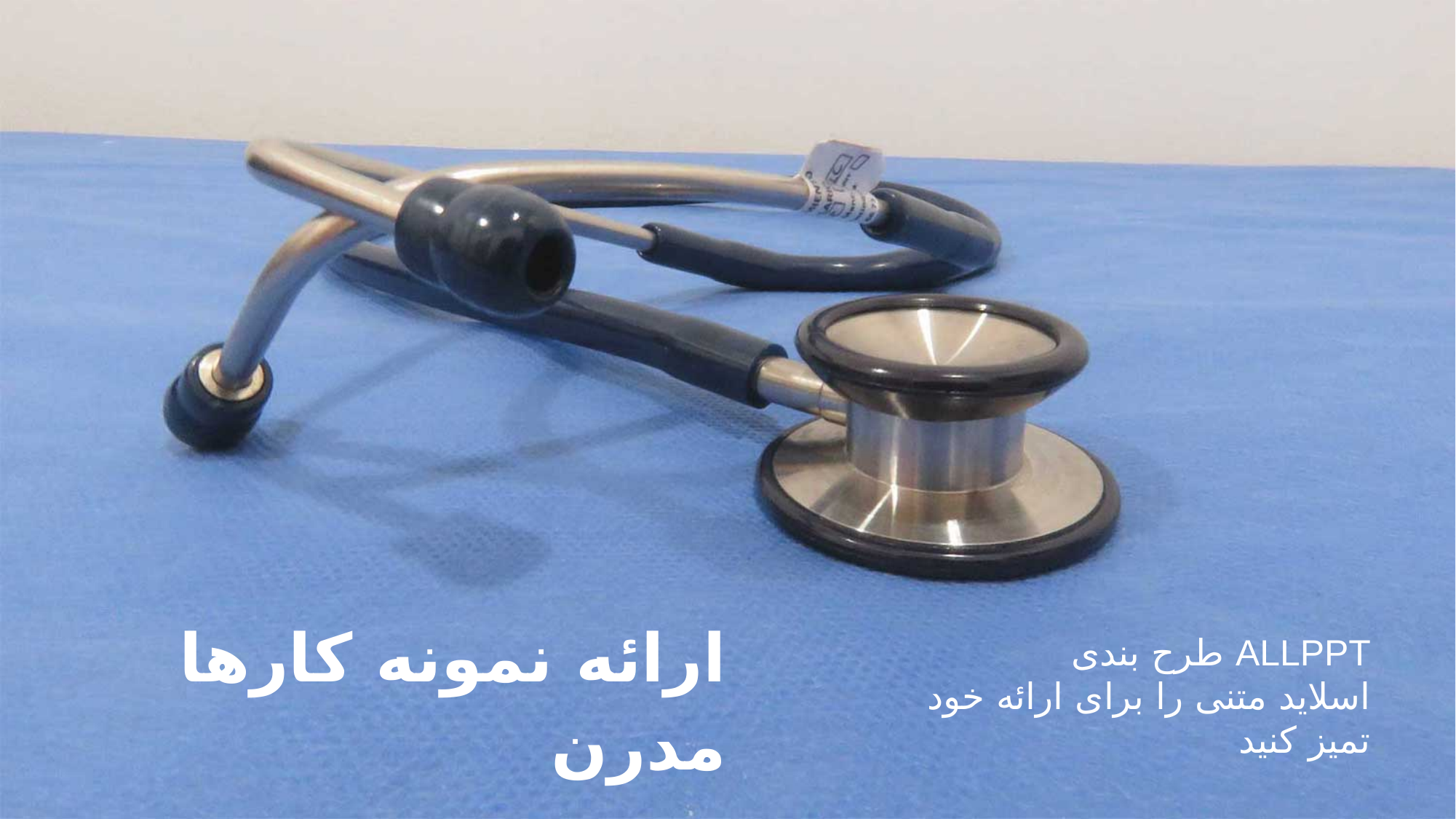

ارائه نمونه کارها مدرن
طرح بندی ALLPPT
اسلاید متنی را برای ارائه خود تمیز کنید